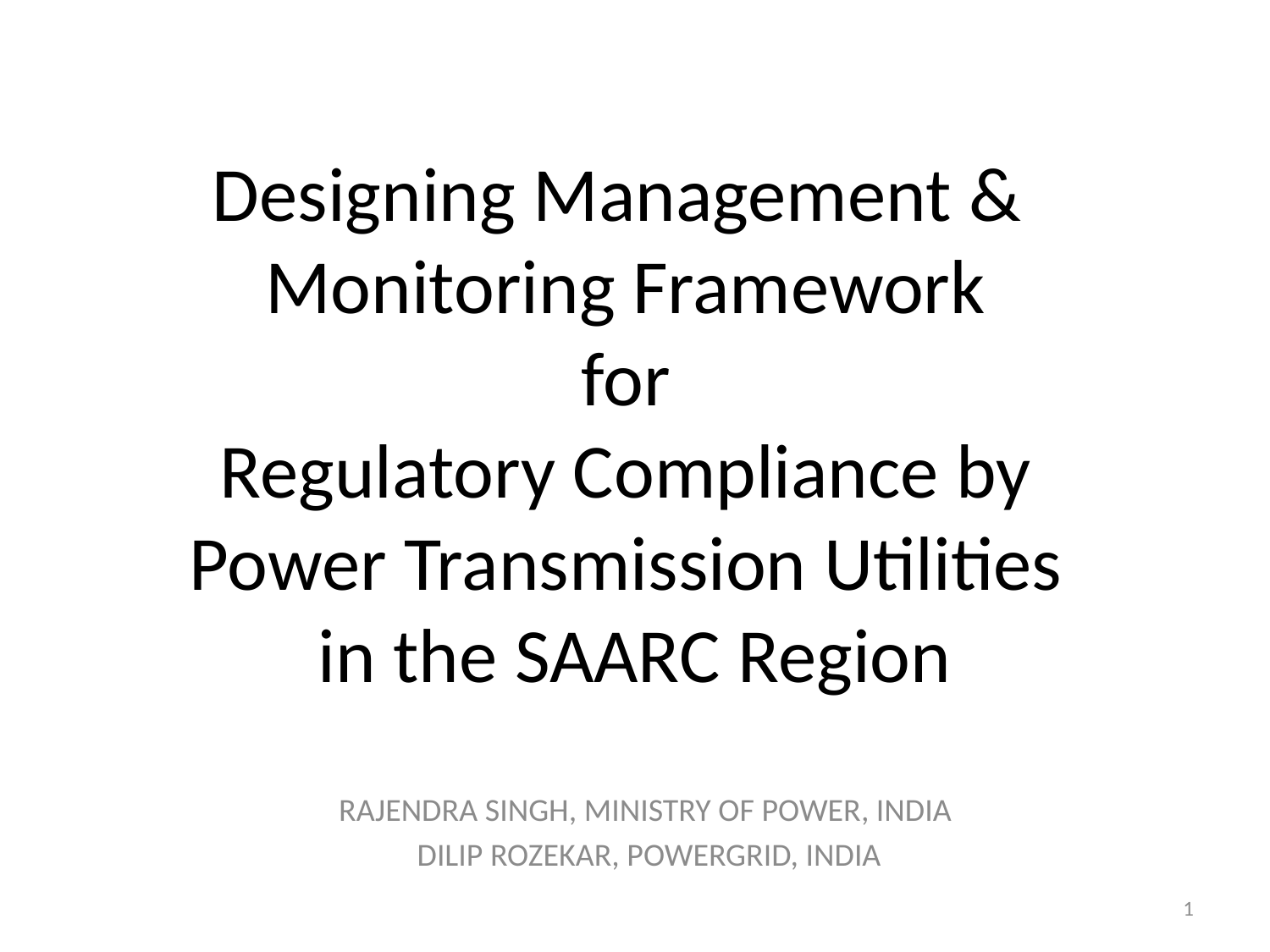

# Designing Management &   Monitoring Framework for Regulatory Compliance by Power Transmission Utilities in the SAARC Region
RAJENDRA SINGH, MINISTRY OF POWER, INDIA
 DILIP ROZEKAR, POWERGRID, INDIA
1